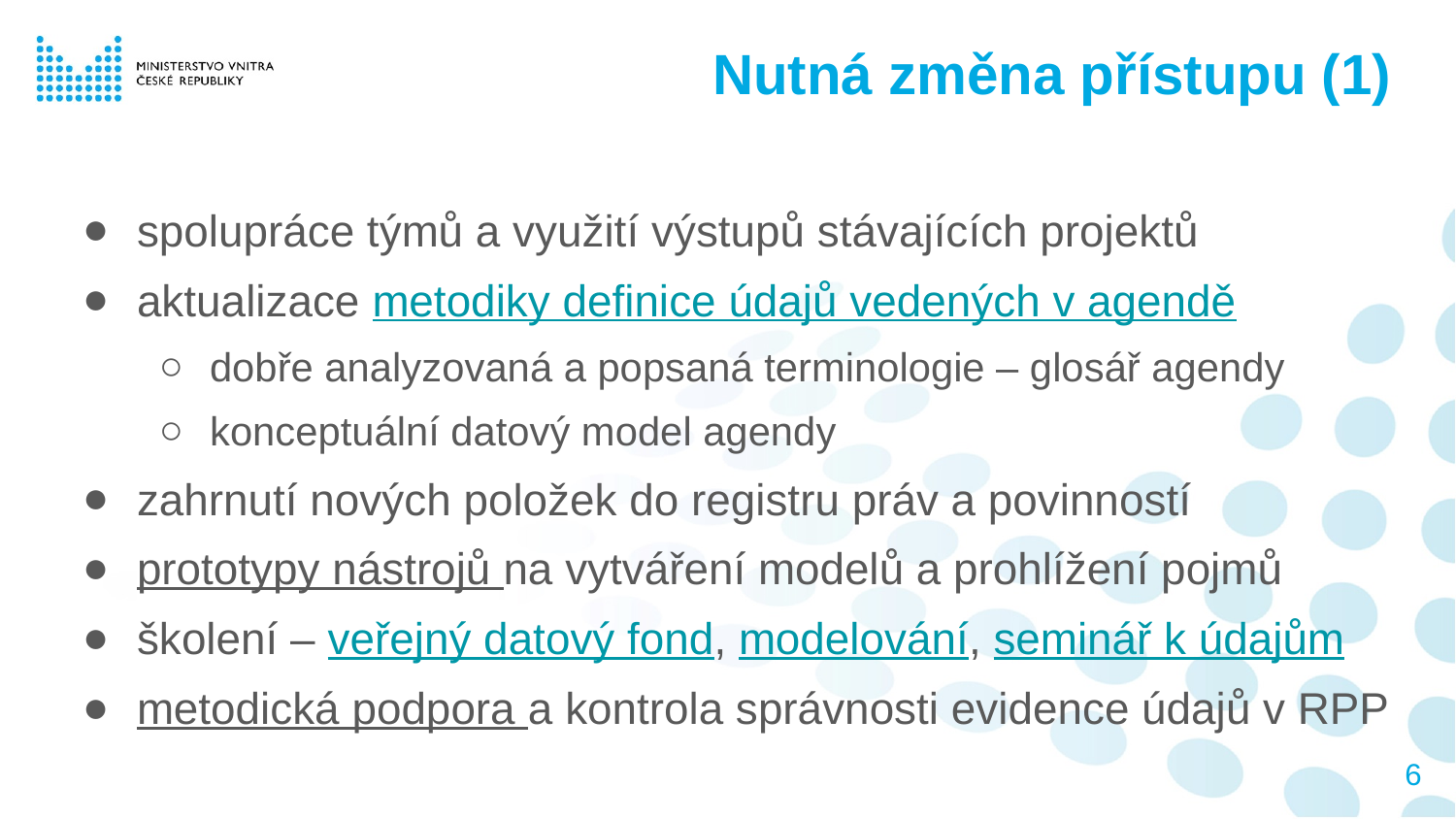

# Nutná změna přístupu (1)
spolupráce týmů a využití výstupů stávajících projektů
aktualizace metodiky definice údajů vedených v agendě
dobře analyzovaná a popsaná terminologie – glosář agendy
konceptuální datový model agendy
zahrnutí nových položek do registru práv a povinností
prototypy nástrojů na vytváření modelů a prohlížení pojmů
školení – veřejný datový fond, modelování, seminář k údajům
metodická podpora a kontrola správnosti evidence údajů v RPP

6